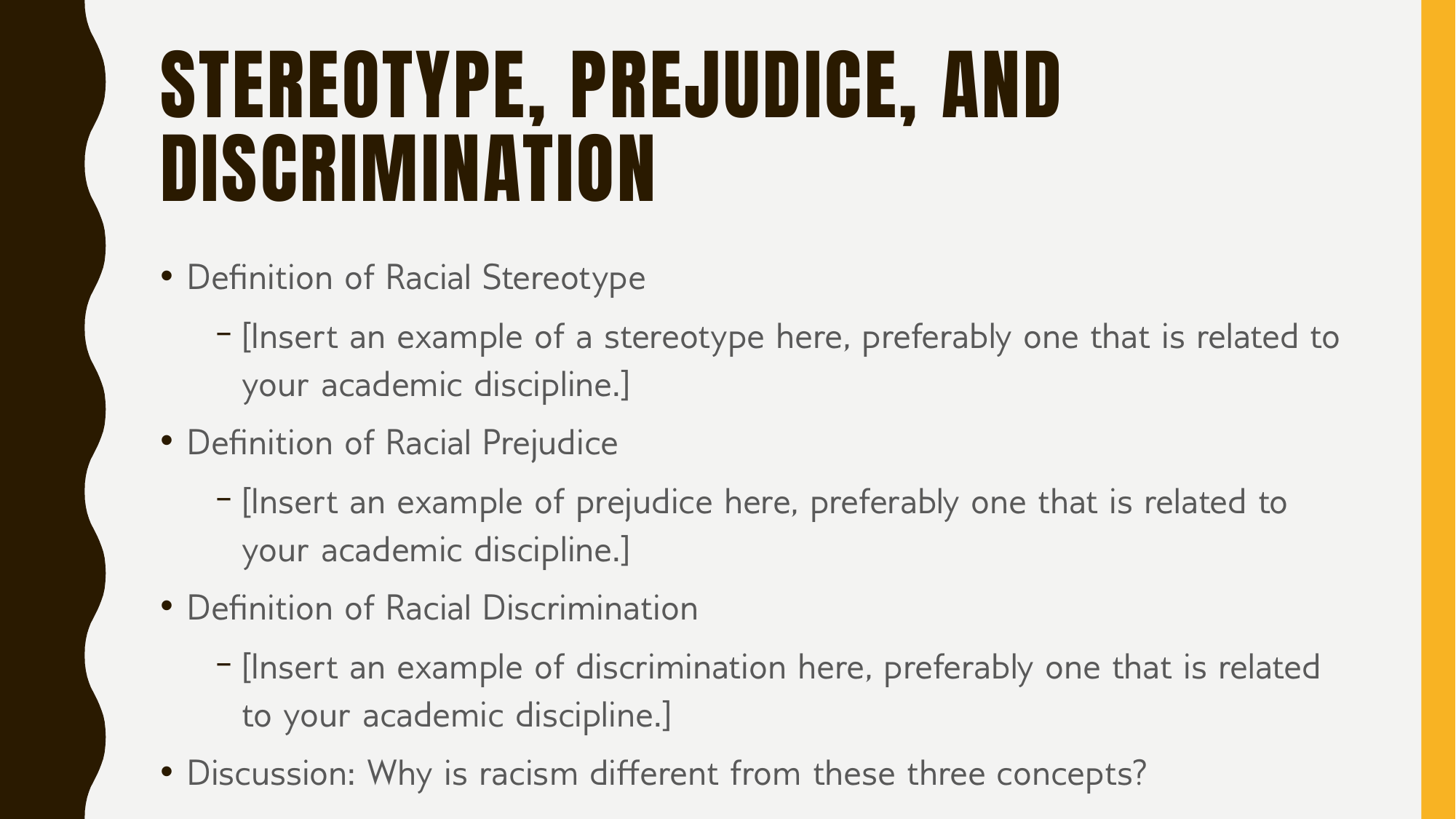

# stereotype, prejudice, and discrimination
Definition of Racial Stereotype
[Insert an example of a stereotype here, preferably one that is related to your academic discipline.]
Definition of Racial Prejudice
[Insert an example of prejudice here, preferably one that is related to your academic discipline.]
Definition of Racial Discrimination
[Insert an example of discrimination here, preferably one that is related to your academic discipline.]
Discussion: Why is racism different from these three concepts?